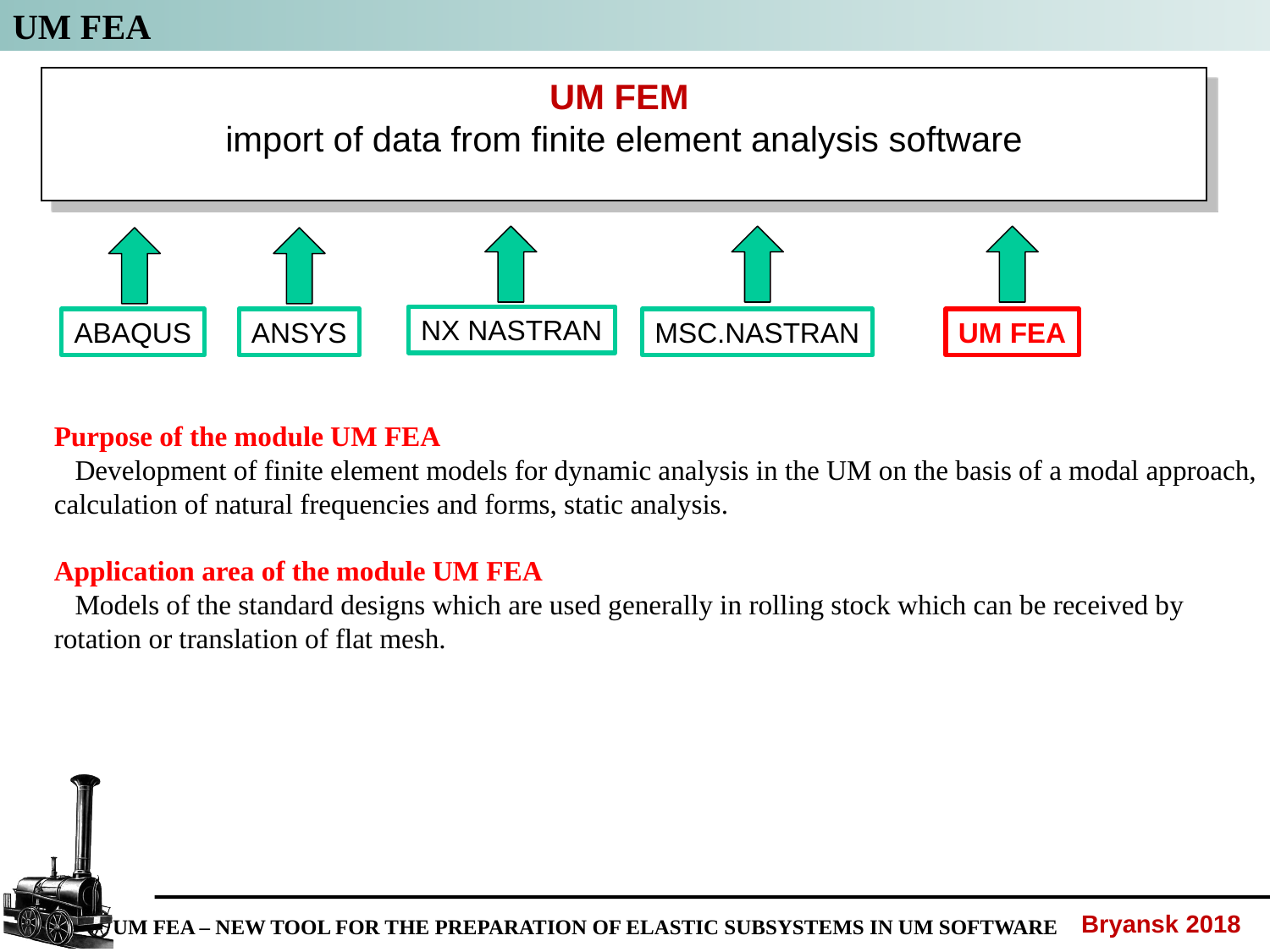

UM FEA

UM FEM
import of data from finite element analysis software

NX NASTRAN
ABAQUS
ANSYS
MSC.NASTRAN
UM FEA
Purpose of the module UM FEA
   Development of finite element models for dynamic analysis in the UM on the basis of a modal approach, calculation of natural frequencies and forms, static analysis.

Application area of the module UM FEA
   Models of the standard designs which are used generally in rolling stock which can be received by rotation or translation of flat mesh.